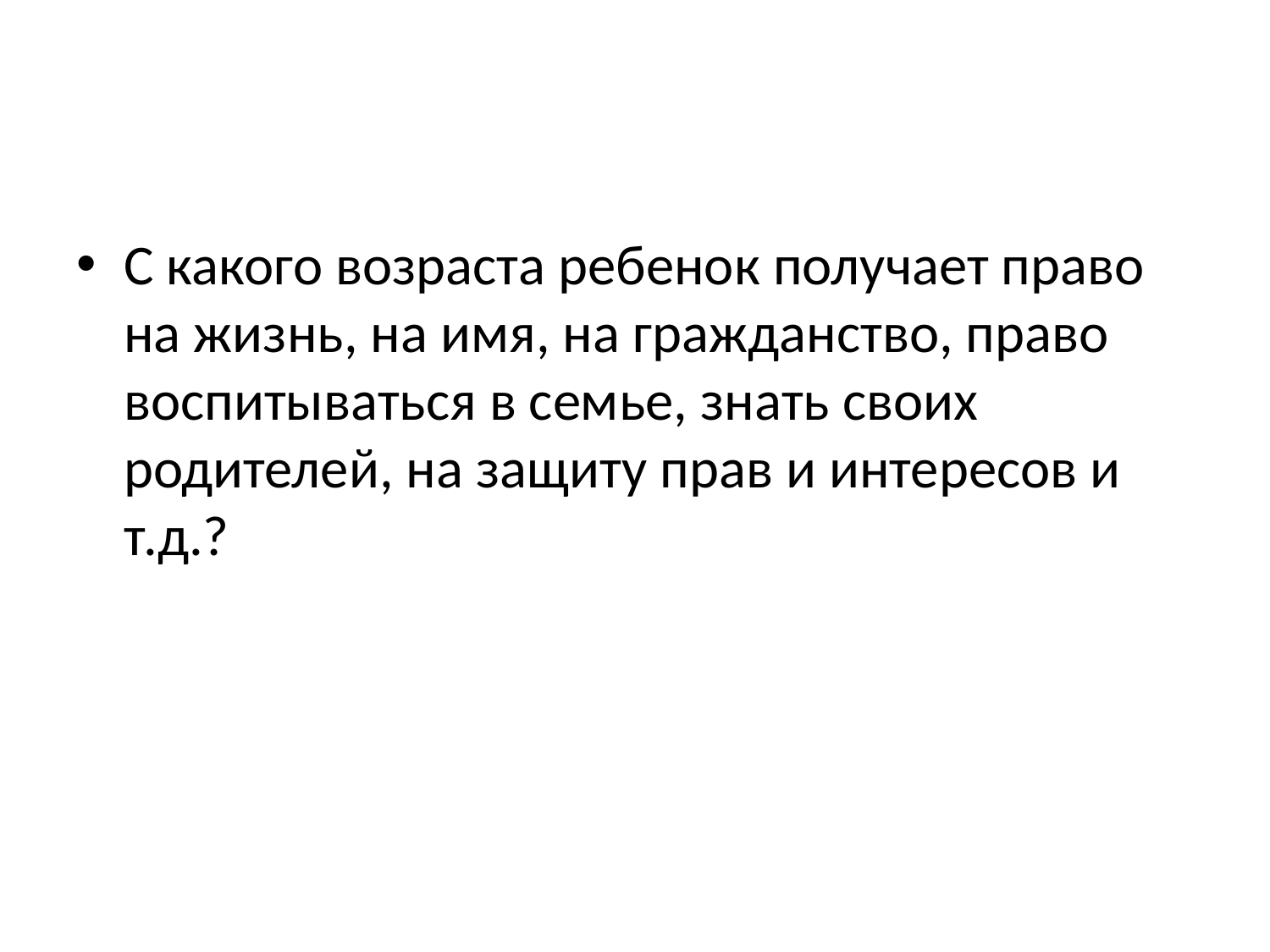

#
С какого возраста ребенок получает право на жизнь, на имя, на гражданство, право воспитываться в семье, знать своих родителей, на защиту прав и интересов и т.д.?